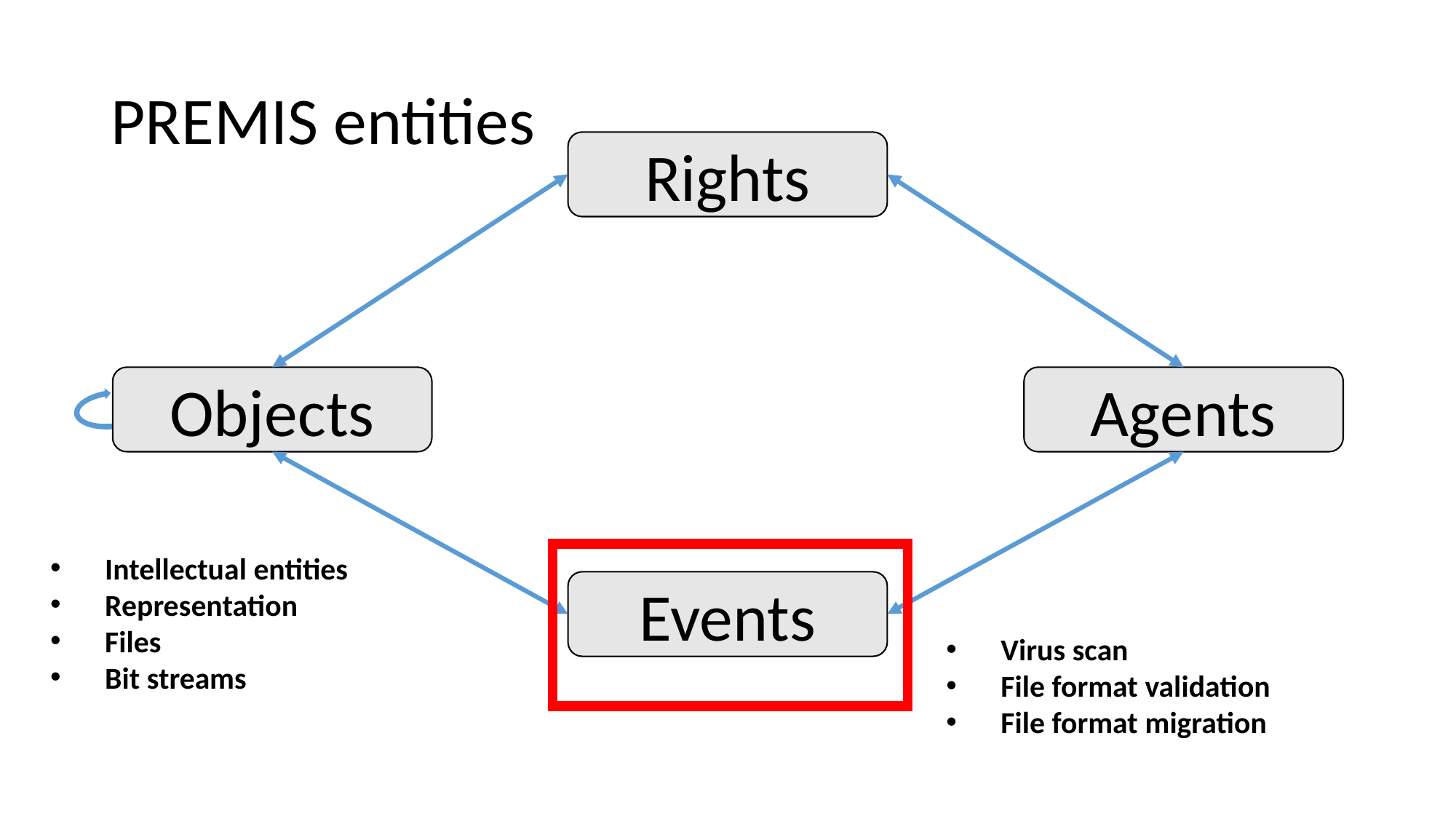

# PREMIS entities
Rights
Objects
Agents

Intellectual entities
Representation
Files
Bit streams

Events
Virus scan
File format validation
File format migration